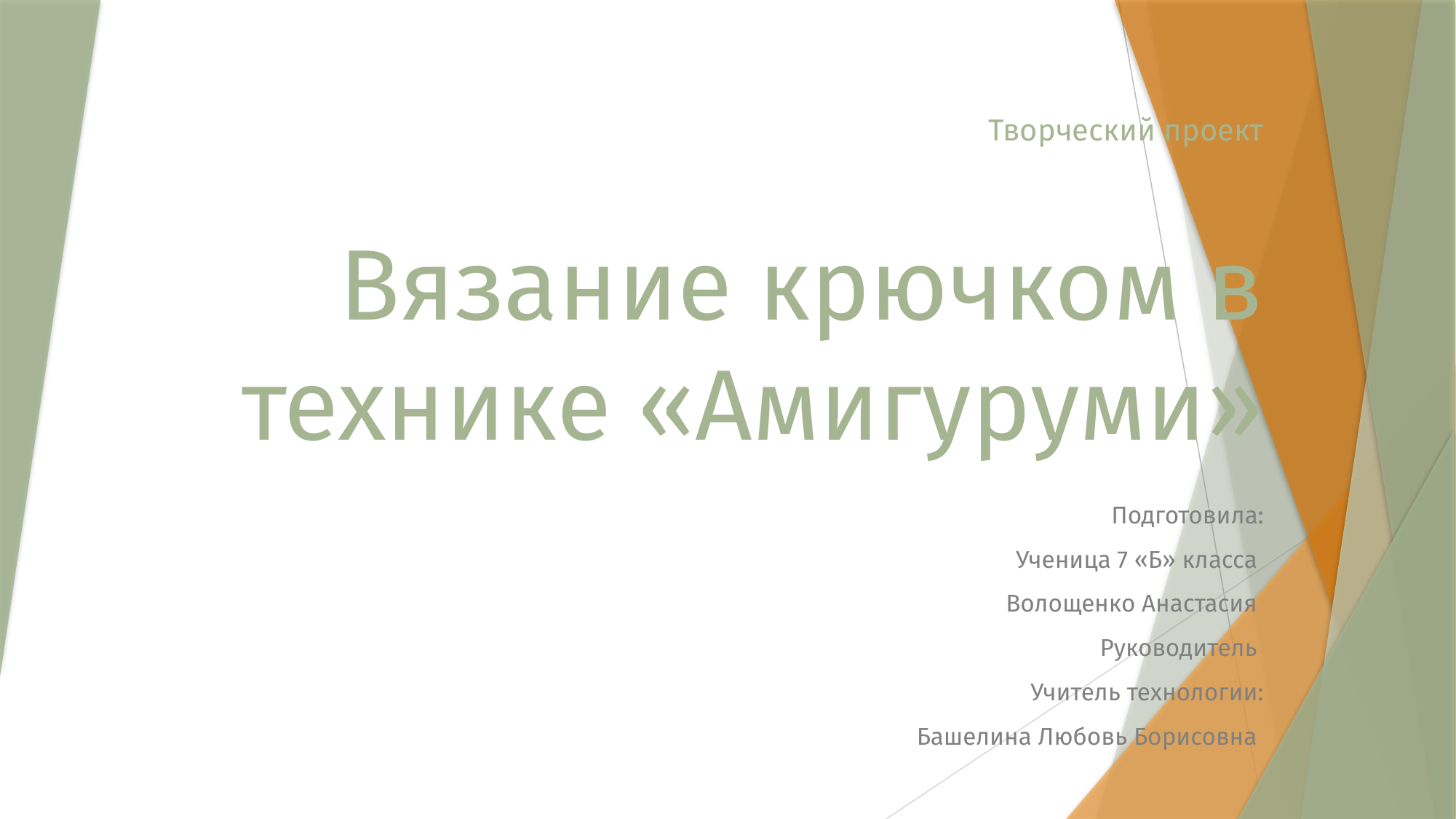

# Творческий проект Вязание крючком в технике «Амигуруми»
Подготовила:
Ученица 7 «Б» класса
Волощенко Анастасия
Руководитель
Учитель технологии:
Башелина Любовь Борисовна